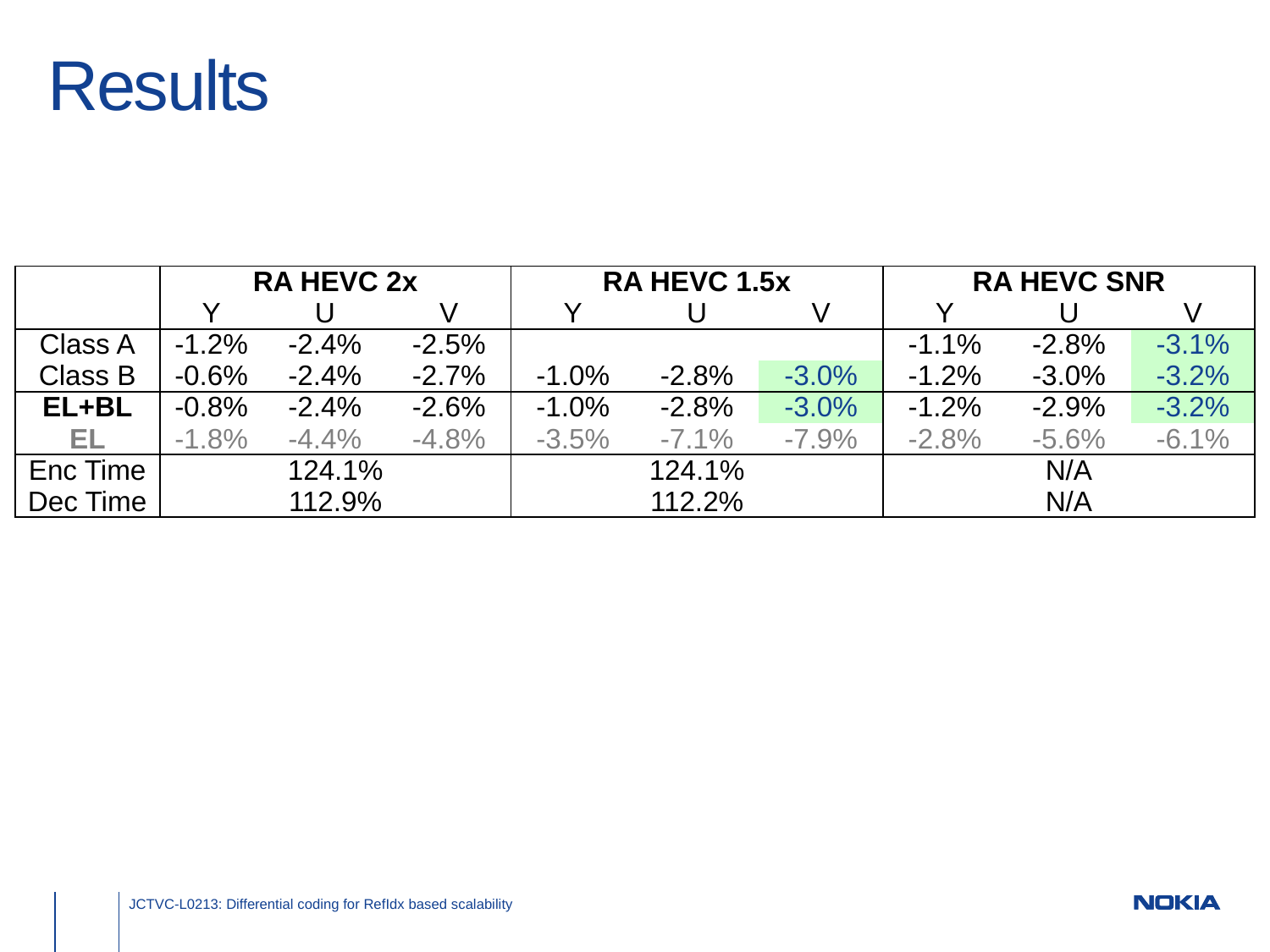

# Results
|  | RA HEVC 2x |  |  | RA HEVC 1.5x |  |  | RA HEVC SNR |  |  |
| --- | --- | --- | --- | --- | --- | --- | --- | --- | --- |
|  | Y | U | V | Y | U | V | Y | U | V |
| Class A | -1.2% | -2.4% | -2.5% |  |  |  | -1.1% | -2.8% | -3.1% |
| Class B | -0.6% | -2.4% | -2.7% | -1.0% | -2.8% | -3.0% | -1.2% | -3.0% | -3.2% |
| EL+BL | -0.8% | -2.4% | -2.6% | -1.0% | -2.8% | -3.0% | -1.2% | -2.9% | -3.2% |
| EL | -1.8% | -4.4% | -4.8% | -3.5% | -7.1% | -7.9% | -2.8% | -5.6% | -6.1% |
| Enc Time | 124.1% |  |  | 124.1% |  |  | N/A |  |  |
| Dec Time | 112.9% |  |  | 112.2% |  |  | N/A |  |  |
JCTVC-L0213: Differential coding for RefIdx based scalability